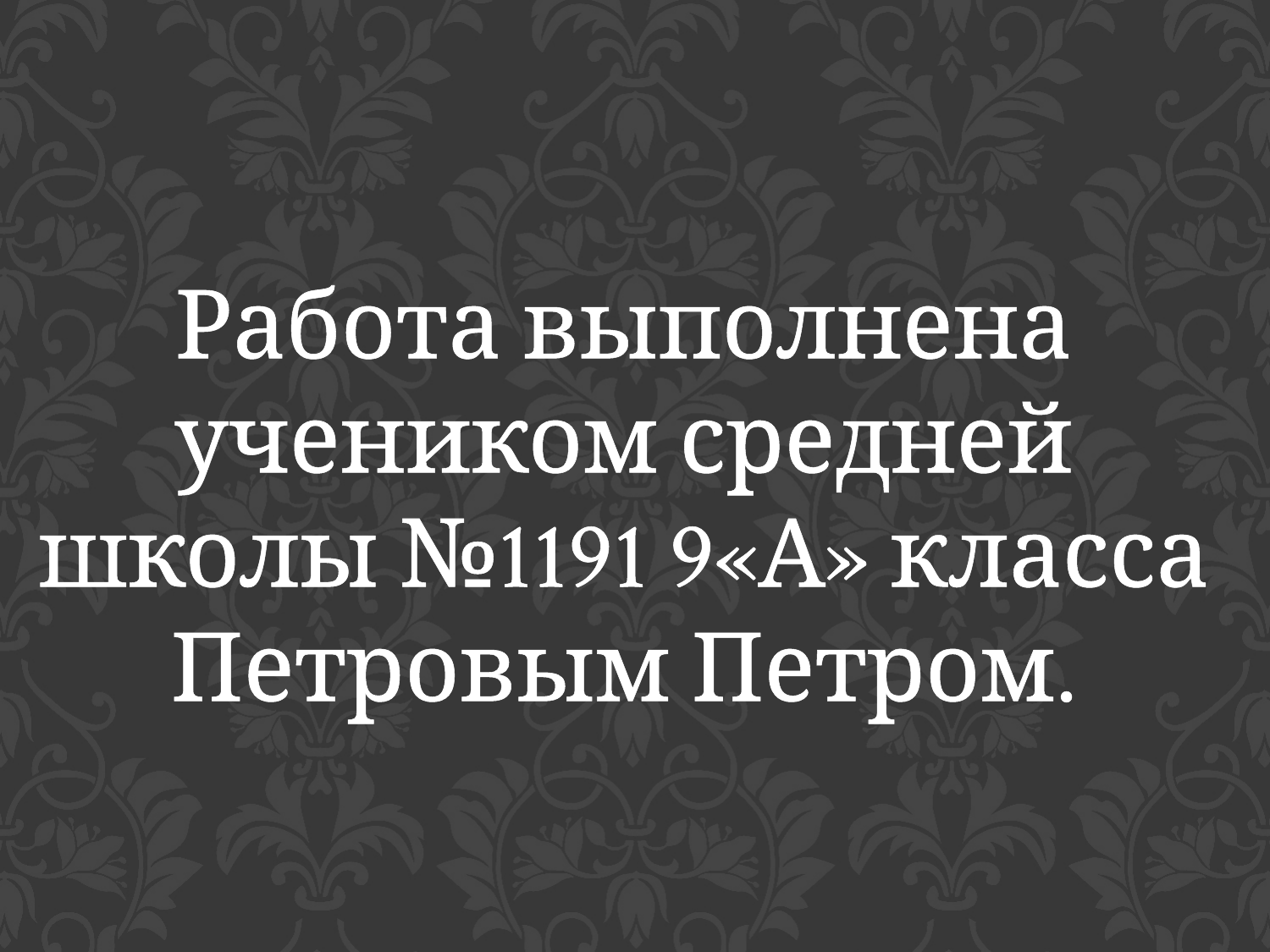

Работа выполнена учеником средней школы №1191 9«А» класса Петровым Петром.